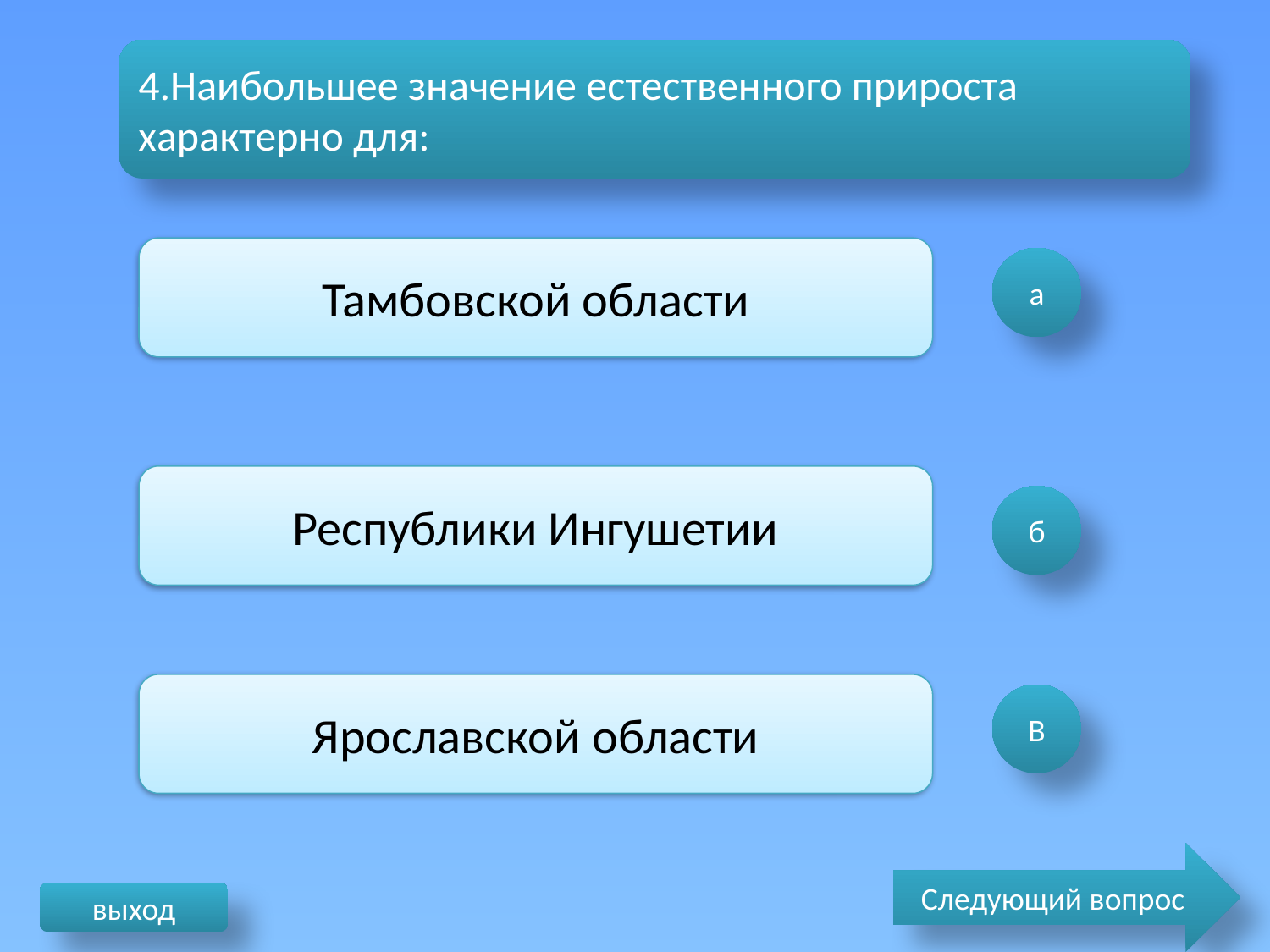

4.Наибольшее значение естественного прироста характерно для:
Тамбовской области
а
Республики Ингушетии
б
Ярославской области
В
Следующий вопрос
выход